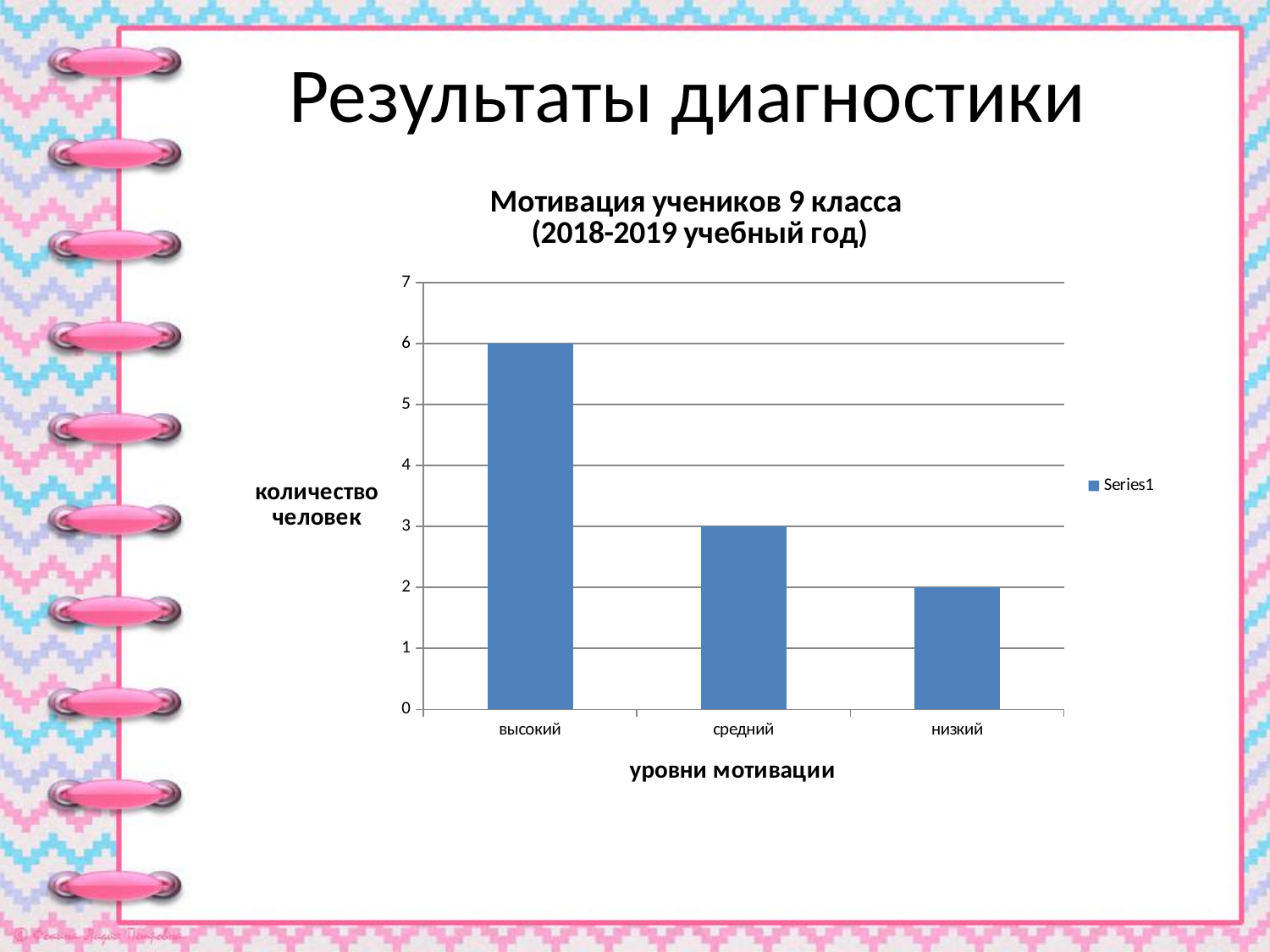

# Результаты диагностики

### Chart: Мотивация учеников 9 класса
(2018-2019 учебный год)

| Category |  |
|---|---|
| высокий | 6.0 |
| средний | 3.0 |
| низкий | 2.0 |